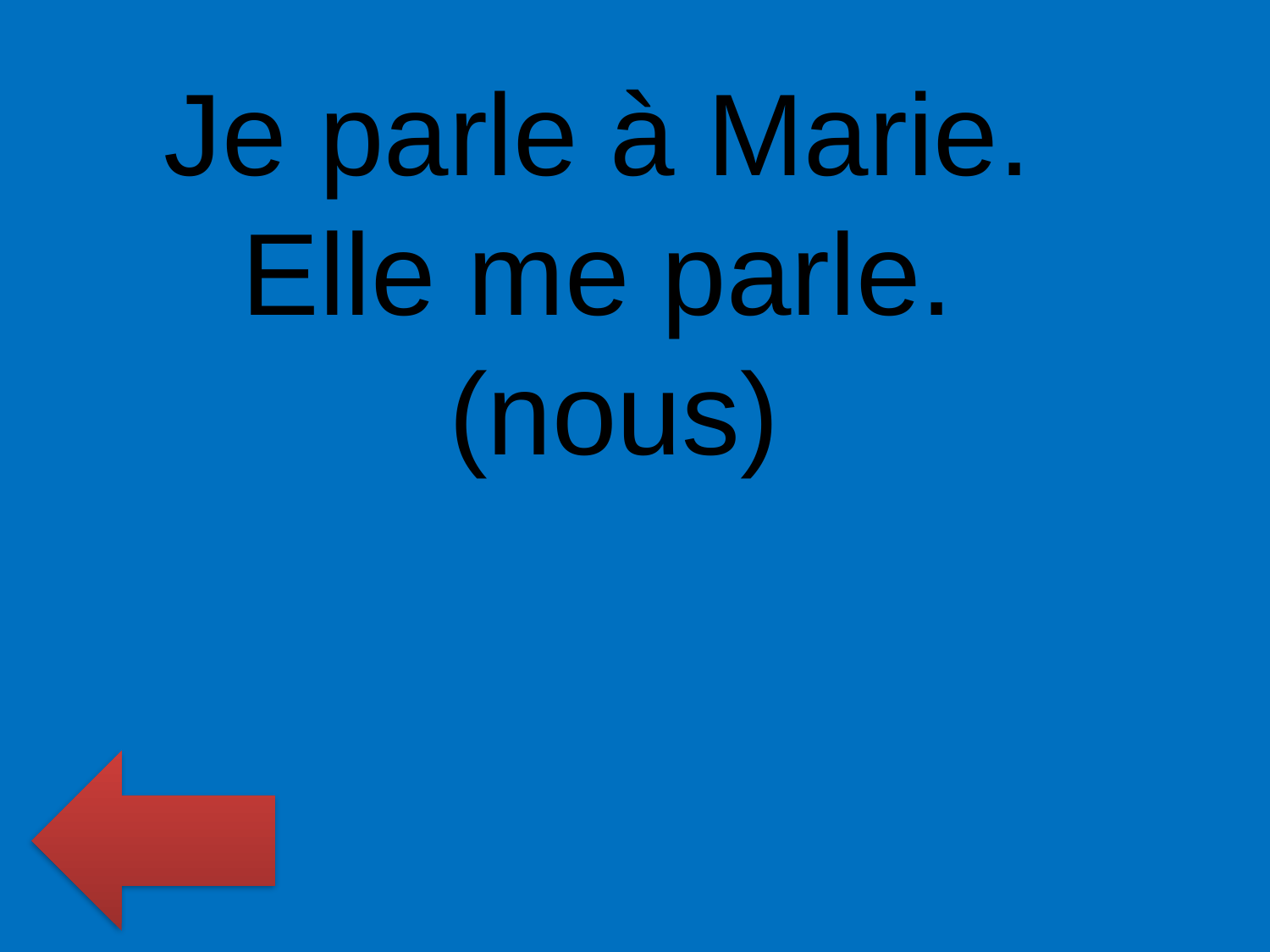

Je parle à Marie.  Elle me parle.  (nous)